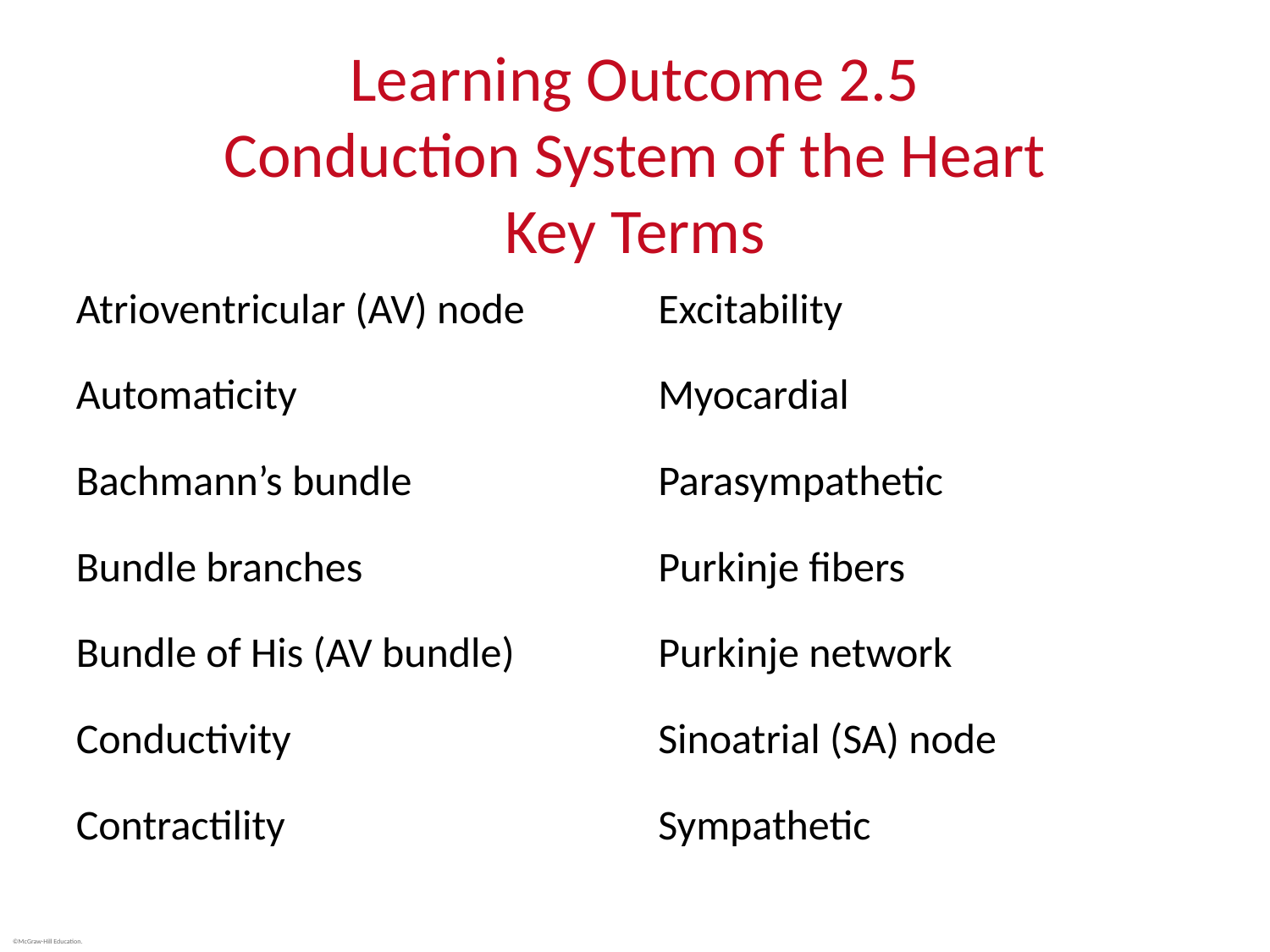

# Learning Outcome 2.5 Conduction System of the Heart Key Terms
Atrioventricular (AV) node
Automaticity
Bachmann’s bundle
Bundle branches
Bundle of His (AV bundle)
Conductivity
Contractility

Excitability
Myocardial
Parasympathetic
Purkinje fibers
Purkinje network
Sinoatrial (SA) node
Sympathetic